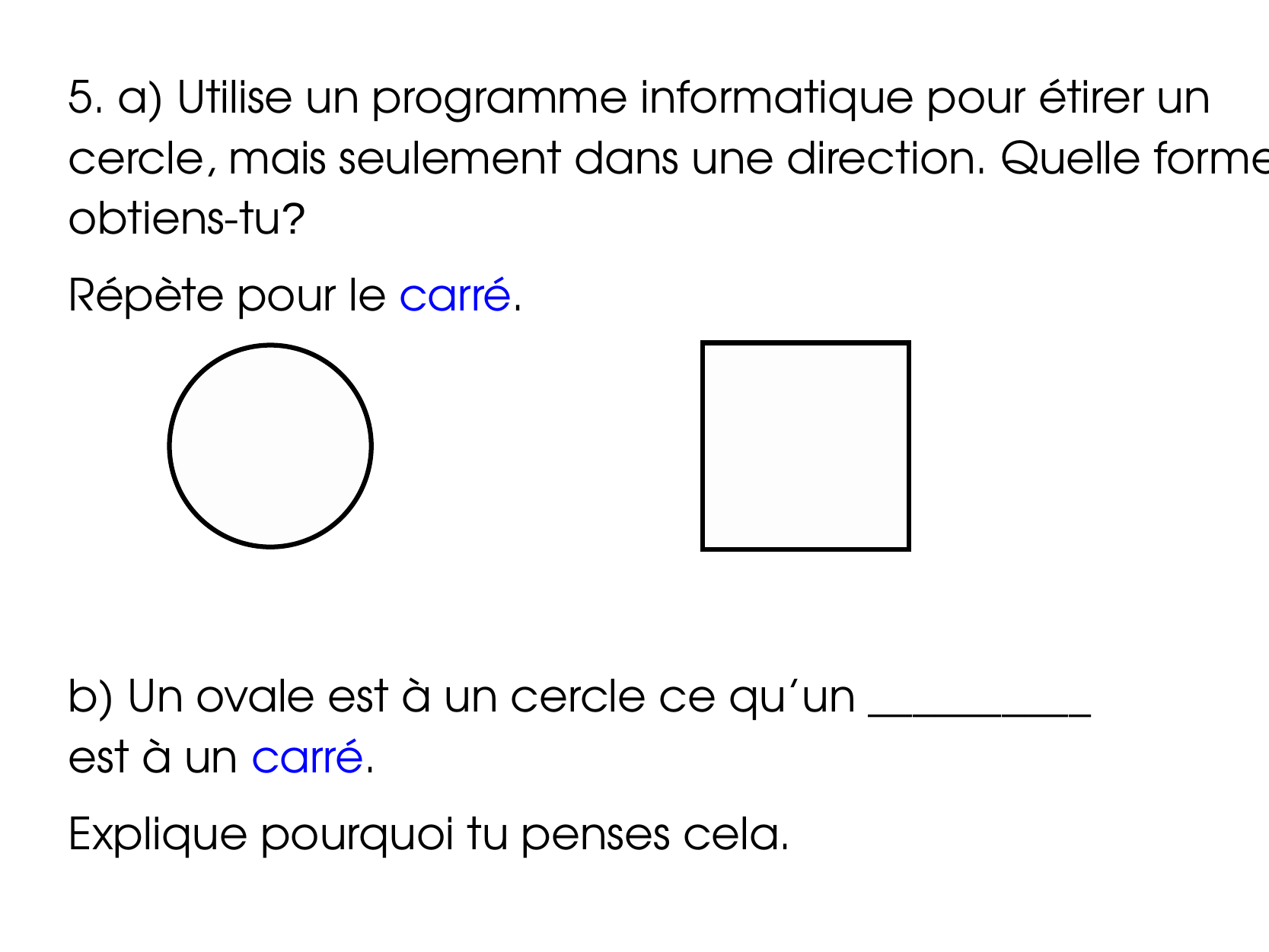

5. a) Utilise un programme informatique pour étirer un cercle, mais seulement dans une direction. Quelle forme obtiens-tu?
Répète pour le carré.

b) Un ovale est à un cercle ce qu’un __________ est à un carré.
Explique pourquoi tu penses cela.